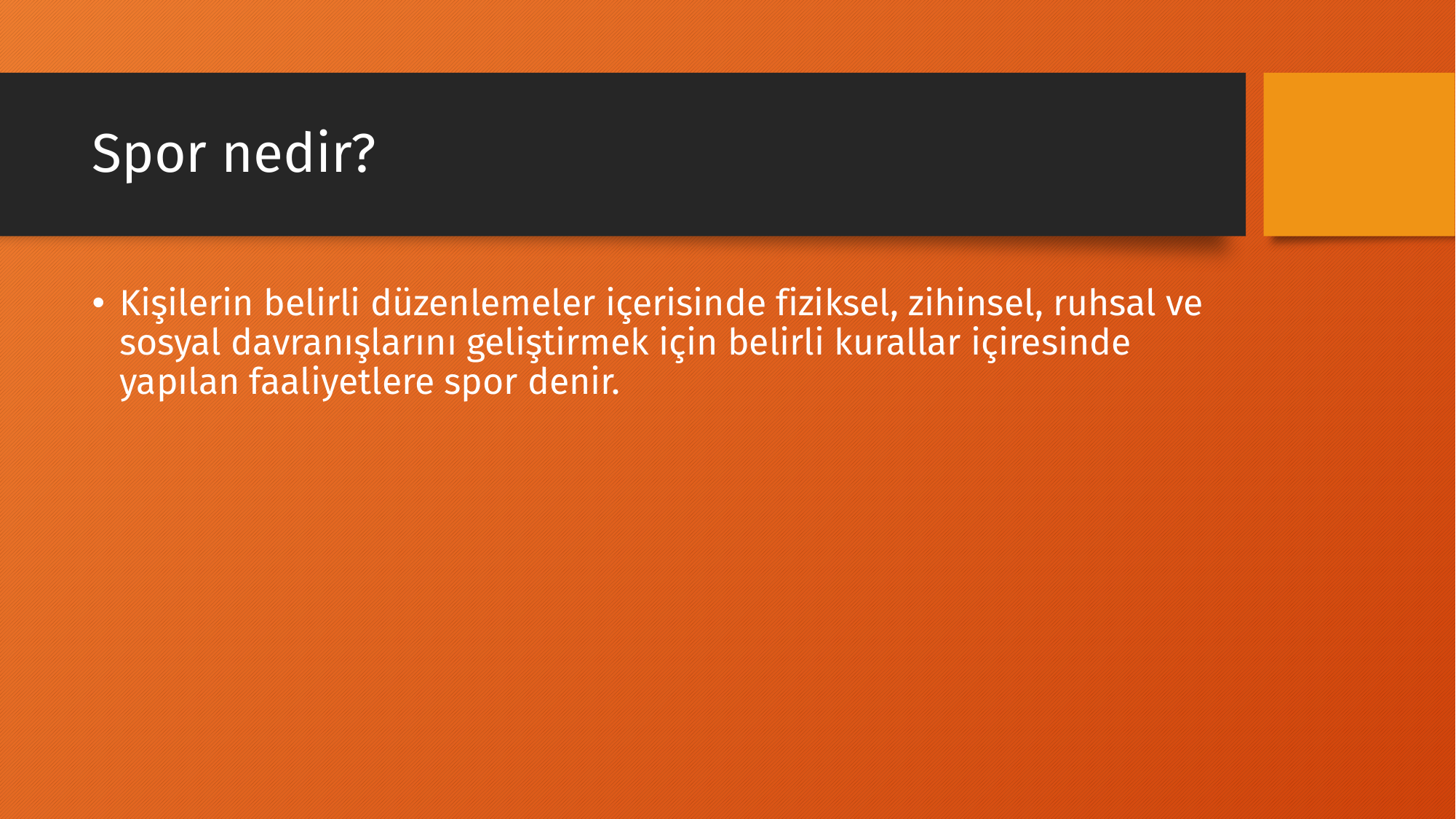

# Spor nedir?
Kişilerin belirli düzenlemeler içerisinde fiziksel, zihinsel, ruhsal ve sosyal davranışlarını geliştirmek için belirli kurallar içiresinde yapılan faaliyetlere spor denir.